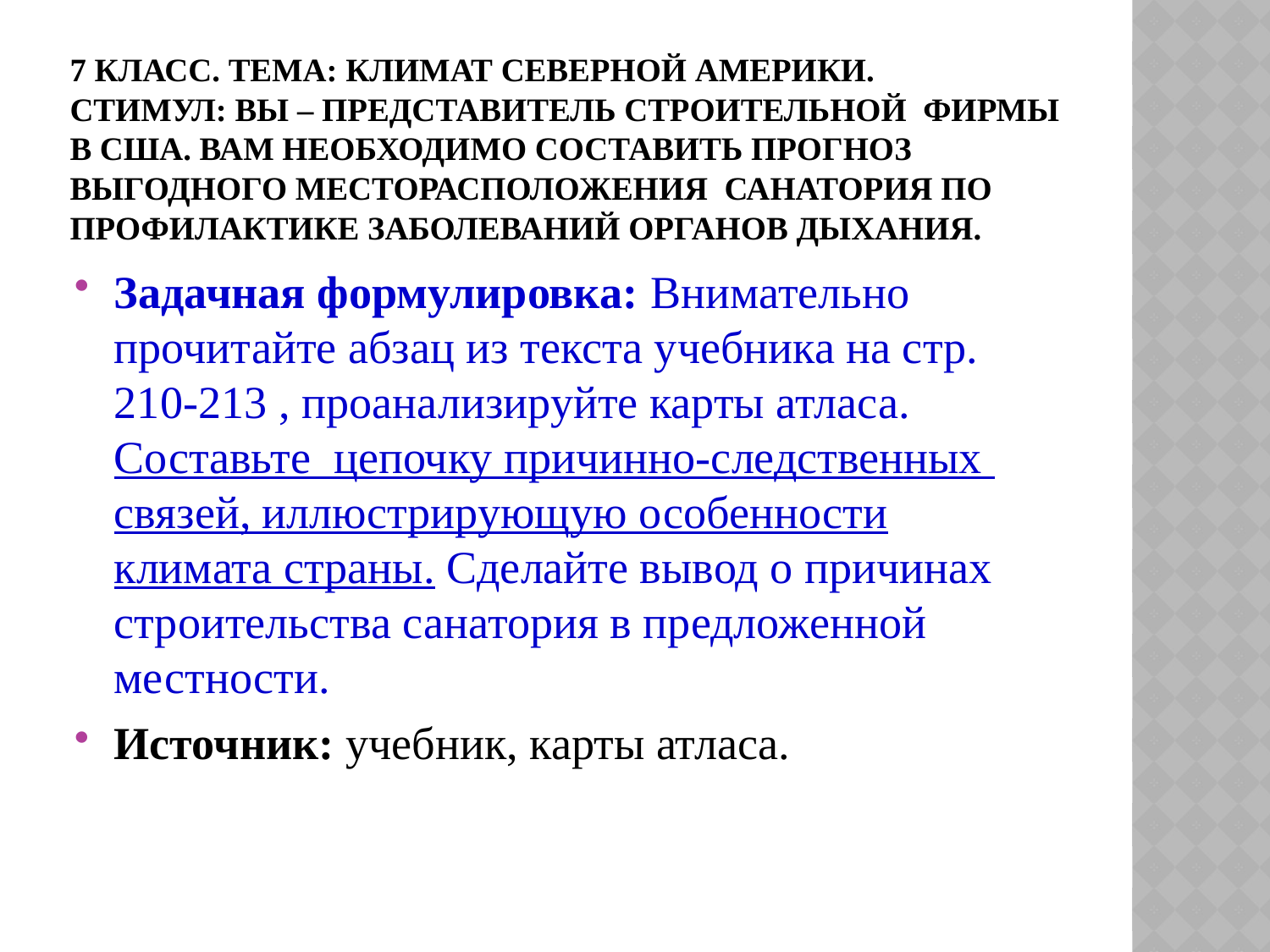

# 7 класс. ТЕМА: Климат Северной Америки. Стимул: Вы – представитель строительной  фирмы в США. Вам необходимо составить прогноз  выгодного месторасположения  санатория по профилактике заболеваний органов дыхания.
Задачная формулировка: Внимательно прочитайте абзац из текста учебника на стр. 210-213 , проанализируйте карты атласа. Составьте  цепочку причинно-следственных  связей, иллюстрирующую особенности климата страны. Сделайте вывод о причинах  строительства санатория в предложенной местности.
Источник: учебник, карты атласа.